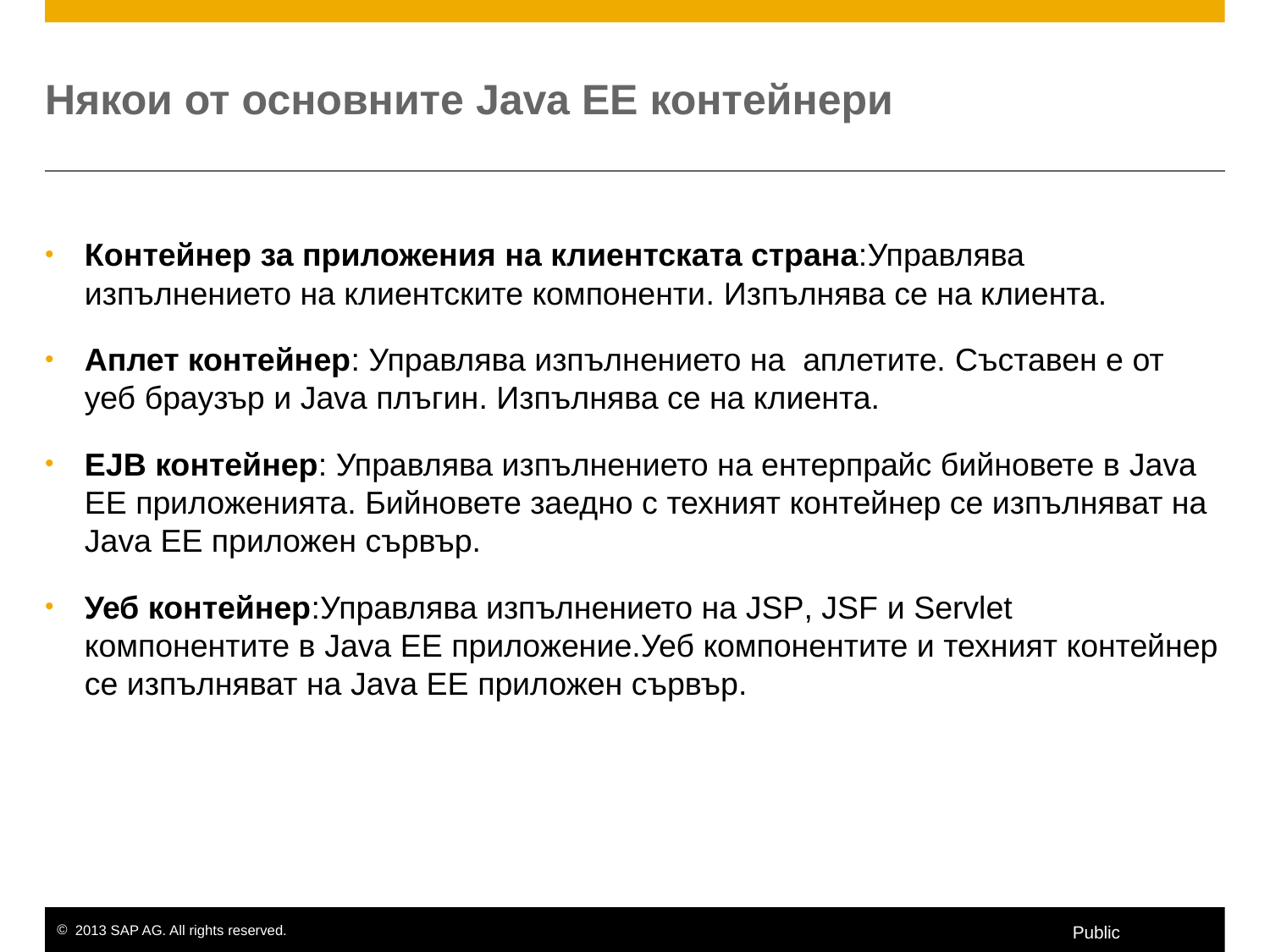

# Някои от основните Java EE контейнери
Контейнер за приложения на клиентската страна:Управлява изпълнението на клиентските компоненти. Изпълнява се на клиента.
Аплет контейнер: Управлява изпълнението на  аплетите. Съставен е от уеб браузър и Java плъгин. Изпълнява се на клиента.
EJB контейнер: Управлява изпълнението на ентерпрайс бийновете в Java EE приложенията. Бийновете заедно с техният контейнер се изпълняват на Java EE приложен сървър.
Уеб контейнер:Управлява изпълнението на JSP, JSF и Servlet компонентите в Java EE приложение.Уеб компонентите и техният контейнер се изпълняват на Java EE приложен сървър.